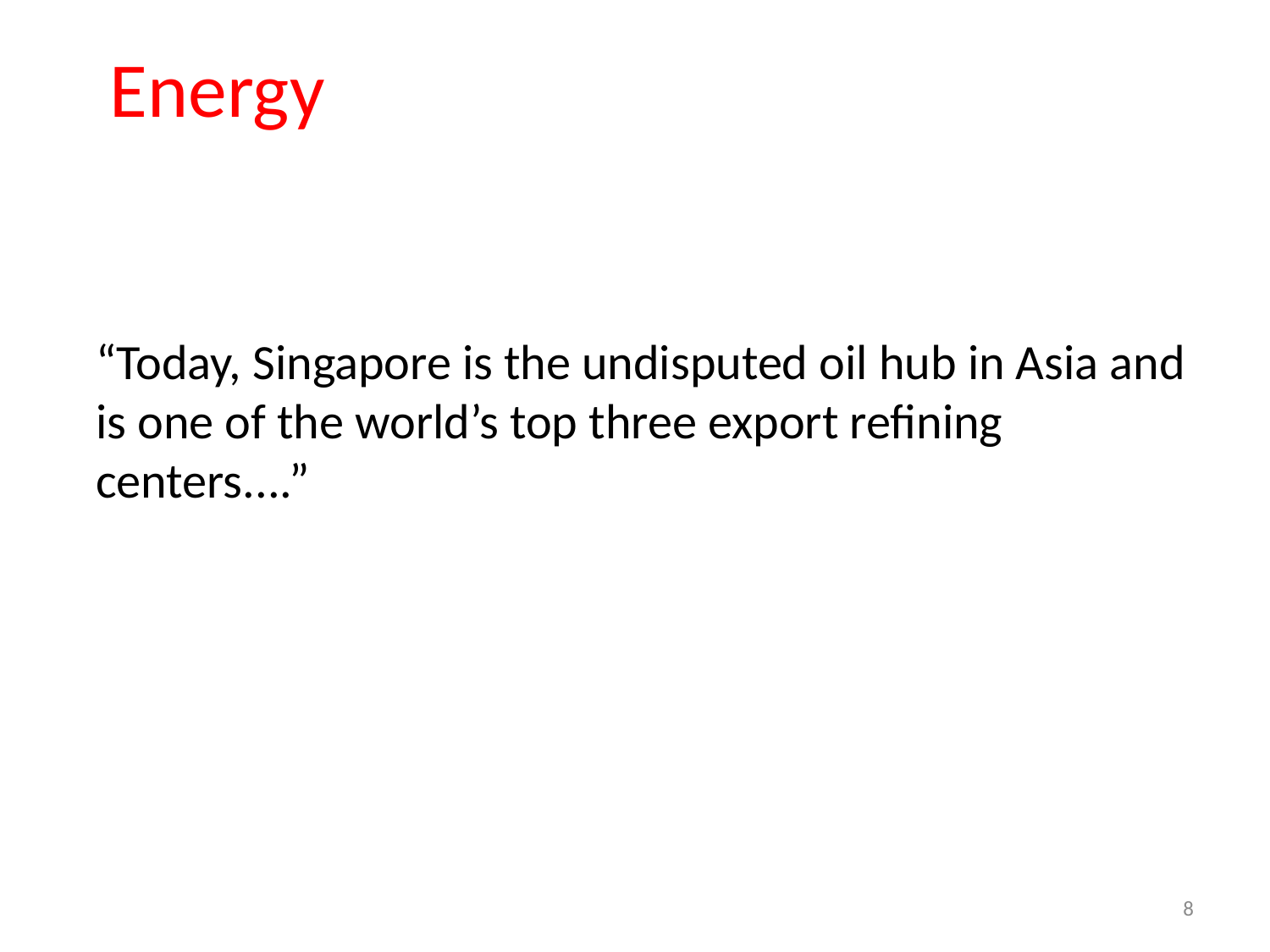

# Energy
“Today, Singapore is the undisputed oil hub in Asia and is one of the world’s top three export refining centers....”
8